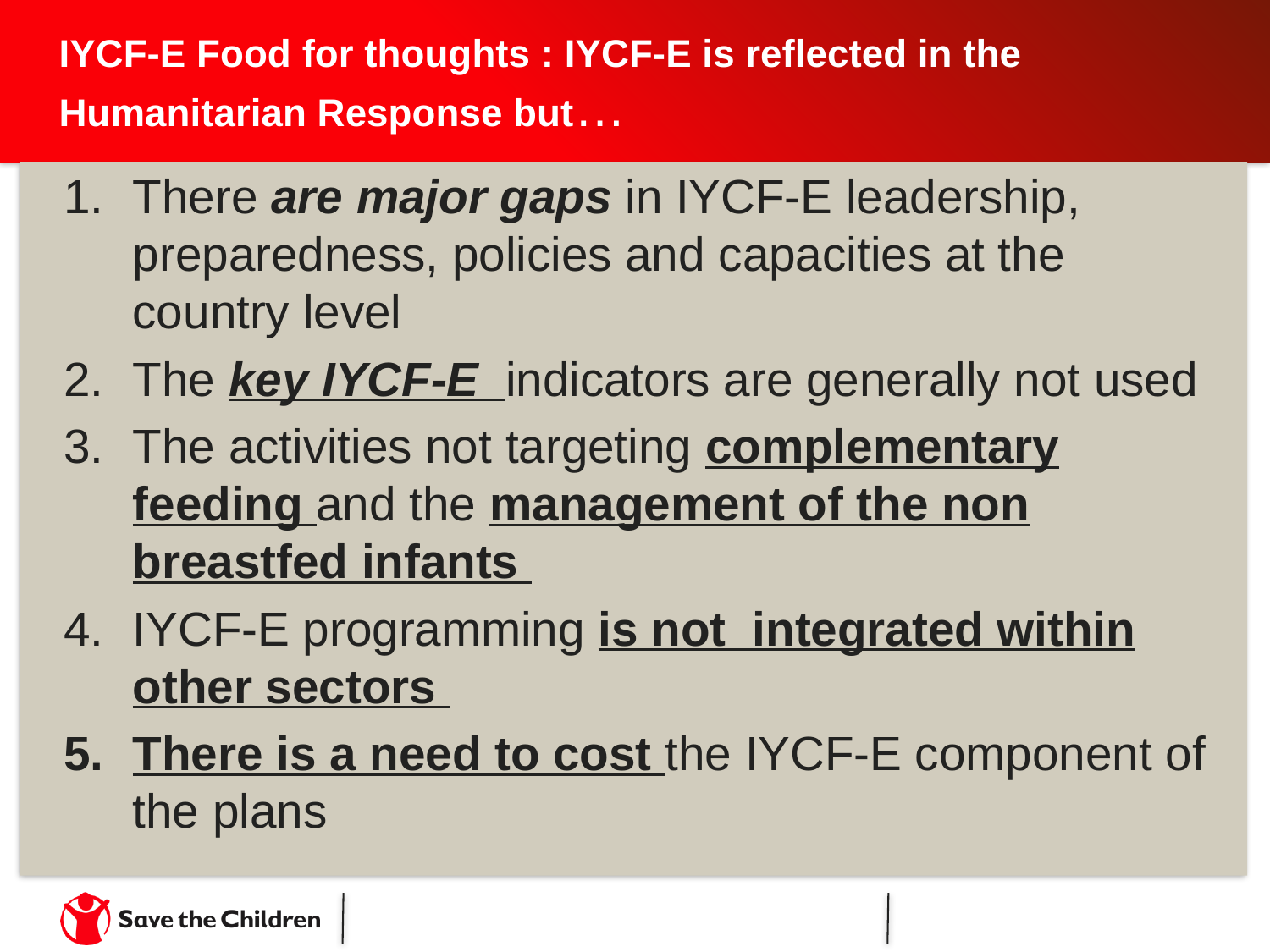

# IYCF-E Food for thoughts : IYCF-E is reflected in the Humanitarian Response but…
There are major gaps in IYCF-E leadership, preparedness, policies and capacities at the country level
The key IYCF-E  indicators are generally not used
The activities not targeting complementary feeding and the management of the non breastfed infants
IYCF-E programming is not  integrated within other sectors
There is a need to cost the IYCF-E component of the plans